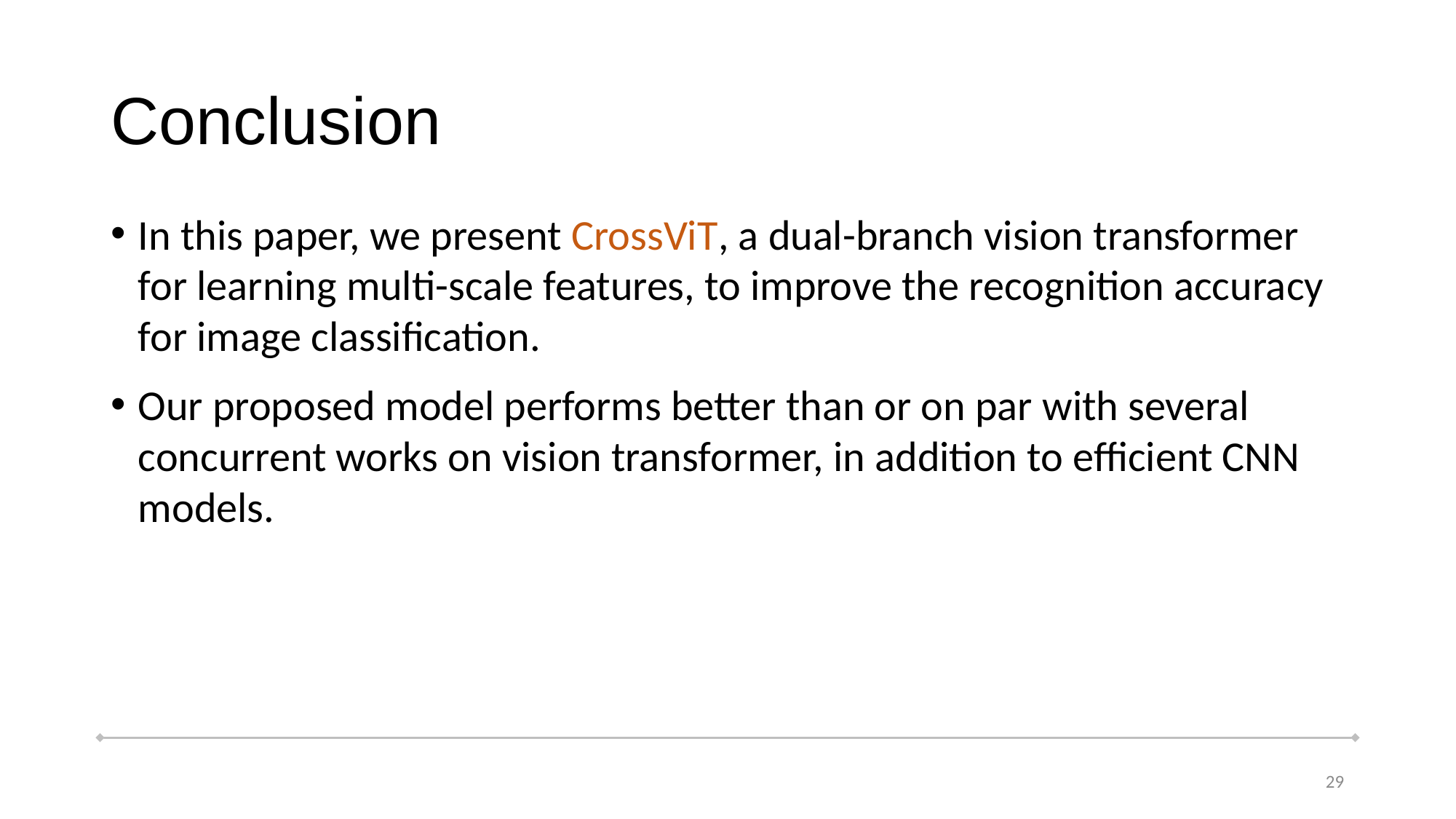

# Conclusion
In this paper, we present CrossViT, a dual-branch vision transformer for learning multi-scale features, to improve the recognition accuracy for image classification.
Our proposed model performs better than or on par with several concurrent works on vision transformer, in addition to efficient CNN models.
29